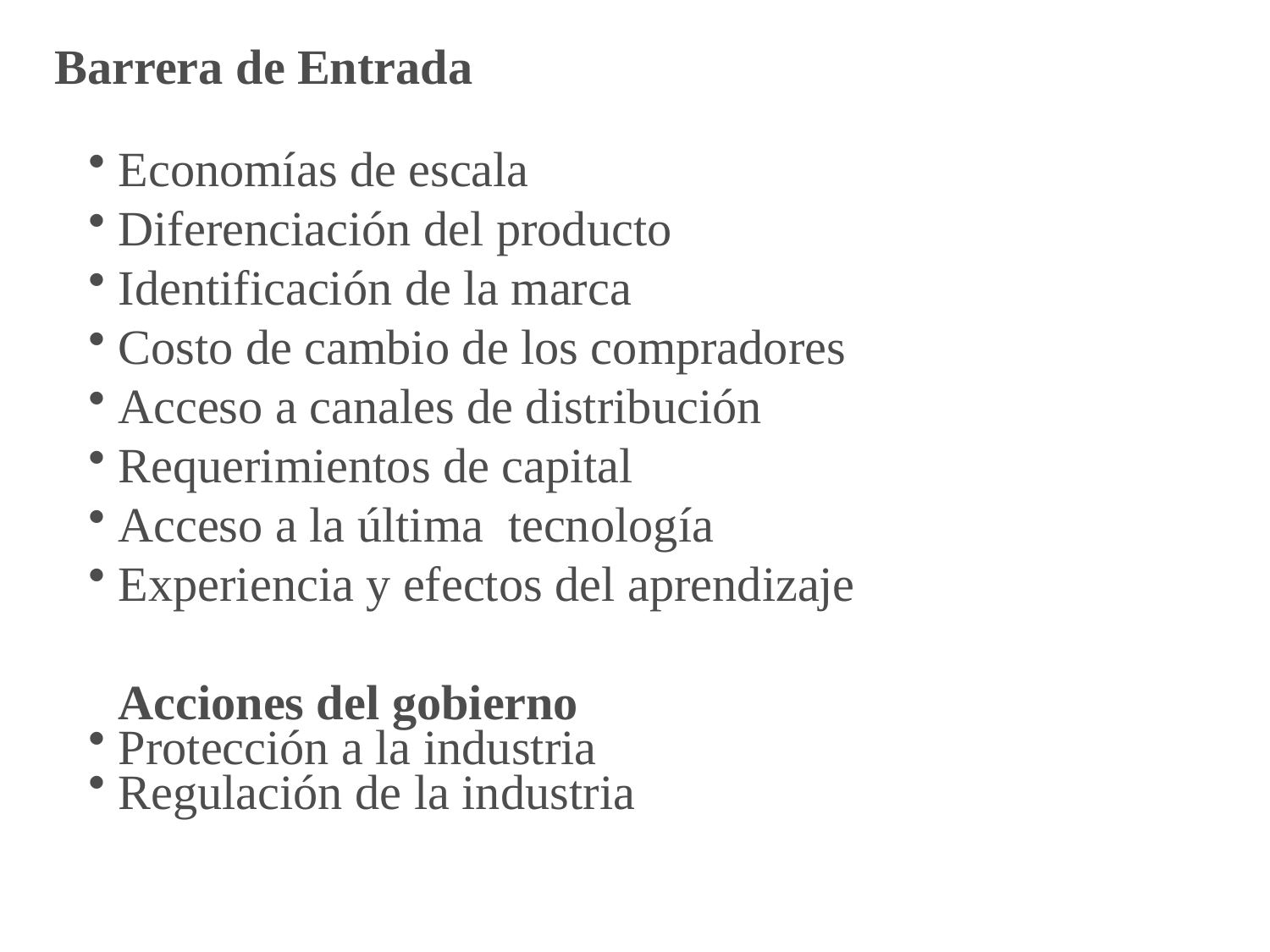

Barrera de Entrada

Economías de escala
Diferenciación del producto
Identificación de la marca
Costo de cambio de los compradores
Acceso a canales de distribución
Requerimientos de capital
Acceso a la última  tecnología
Experiencia y efectos del aprendizaje

Acciones del gobierno
Protección a la industria
Regulación de la industria